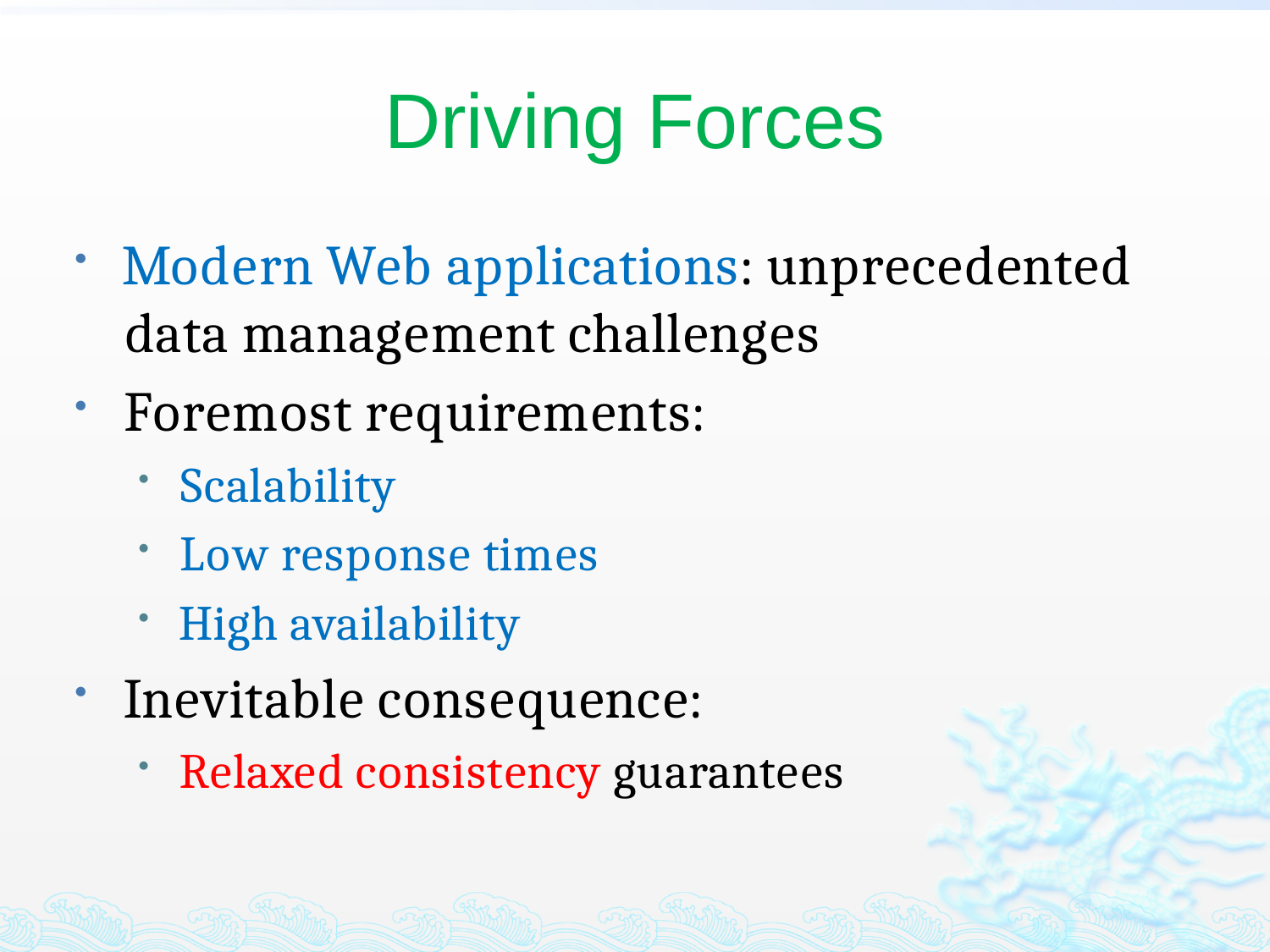

# Driving Forces
Modern Web applications: unprecedented data management challenges
Foremost requirements:
Scalability
Low response times
High availability
Inevitable consequence:
Relaxed consistency guarantees